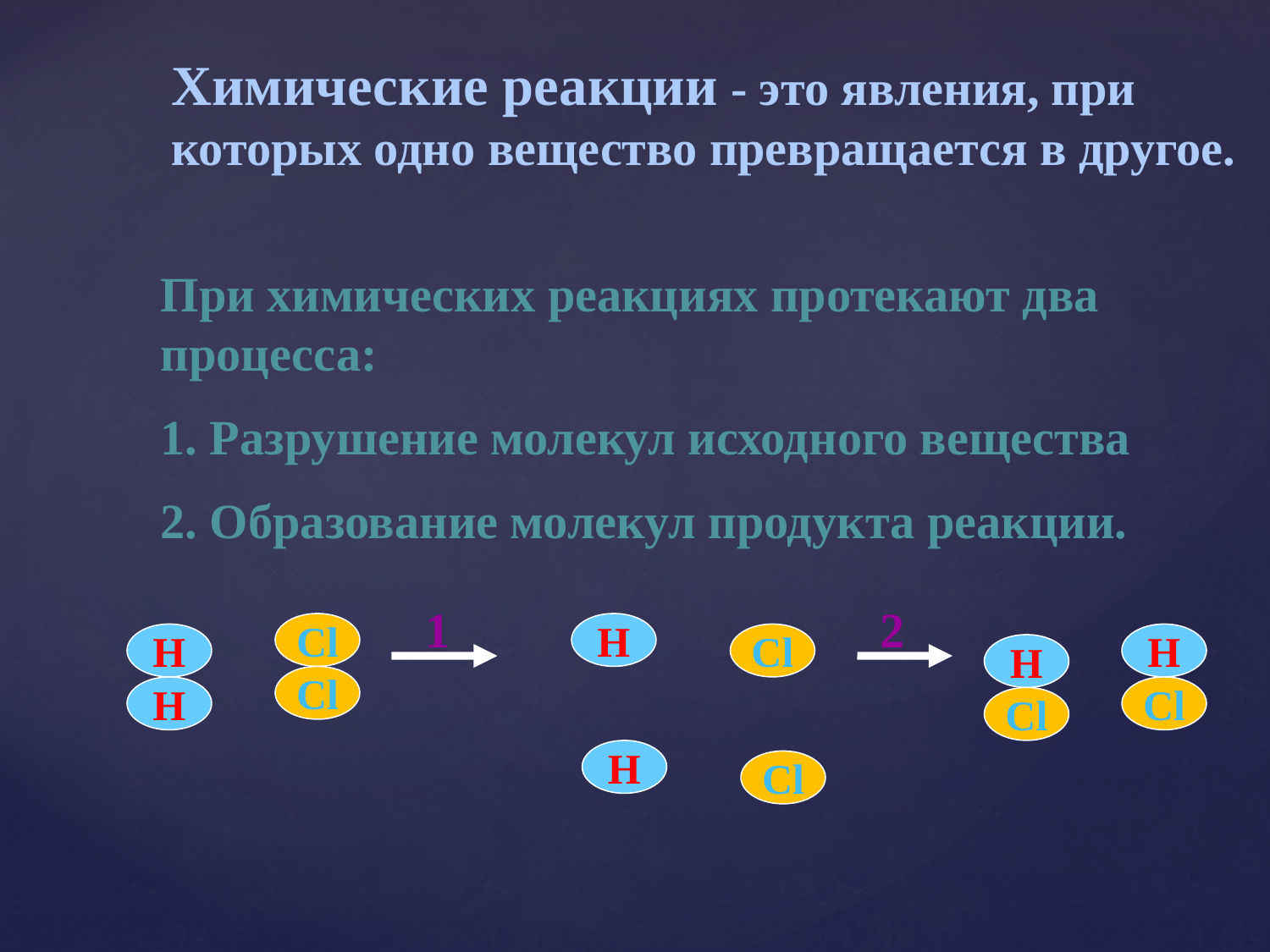

Химические реакции - это явления, при которых одно вещество превращается в другое.
При химических реакциях протекают два процесса:
1. Разрушение молекул исходного вещества
2. Образование молекул продукта реакции.
1
2
Cl
Н
Н
Cl
H
H

Cl
Н
Cl
Cl
Н
Cl